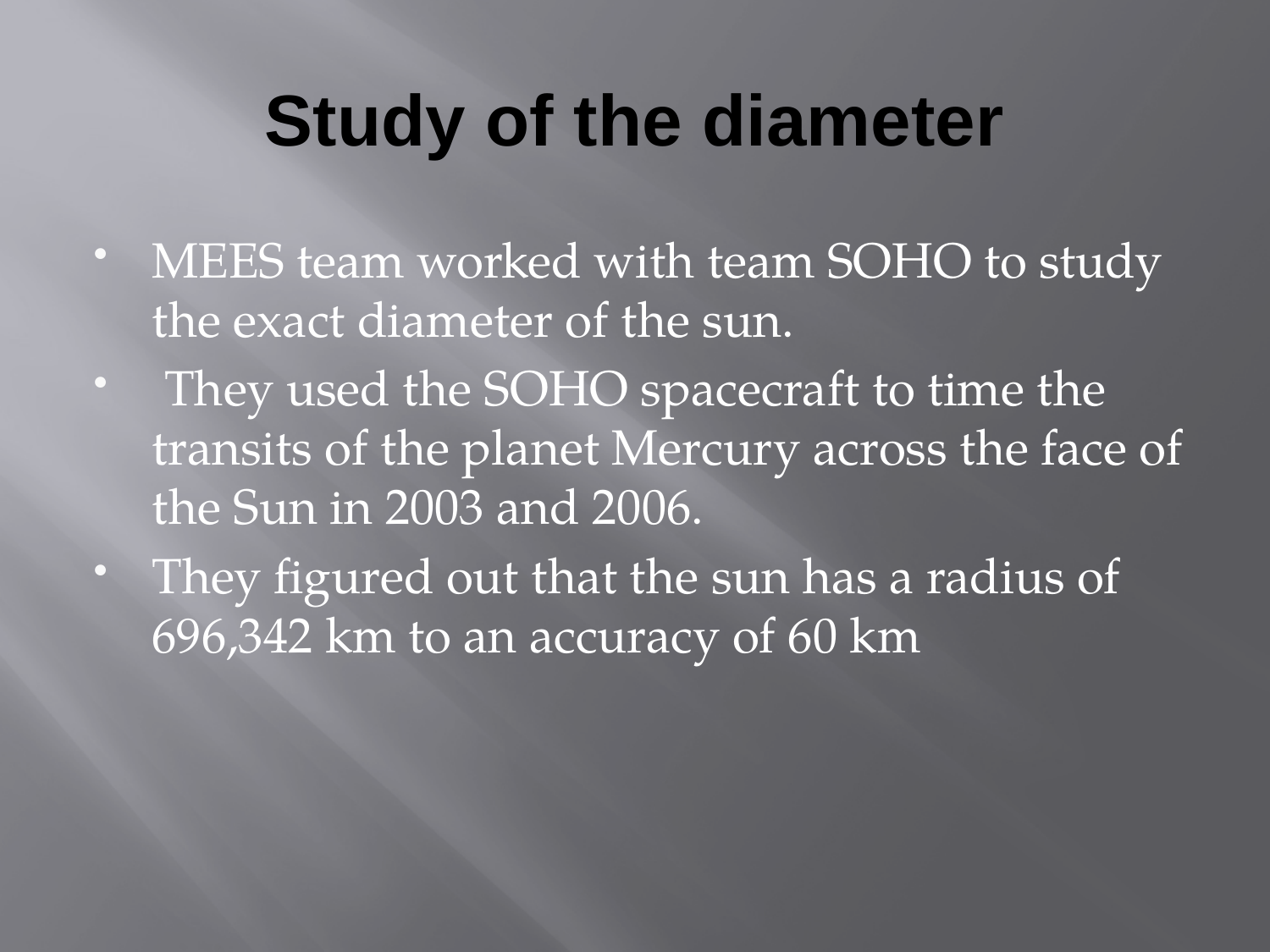

# Study of the diameter
MEES team worked with team SOHO to study the exact diameter of the sun.
 They used the SOHO spacecraft to time the transits of the planet Mercury across the face of the Sun in 2003 and 2006.
They figured out that the sun has a radius of  696,342 km to an accuracy of 60 km